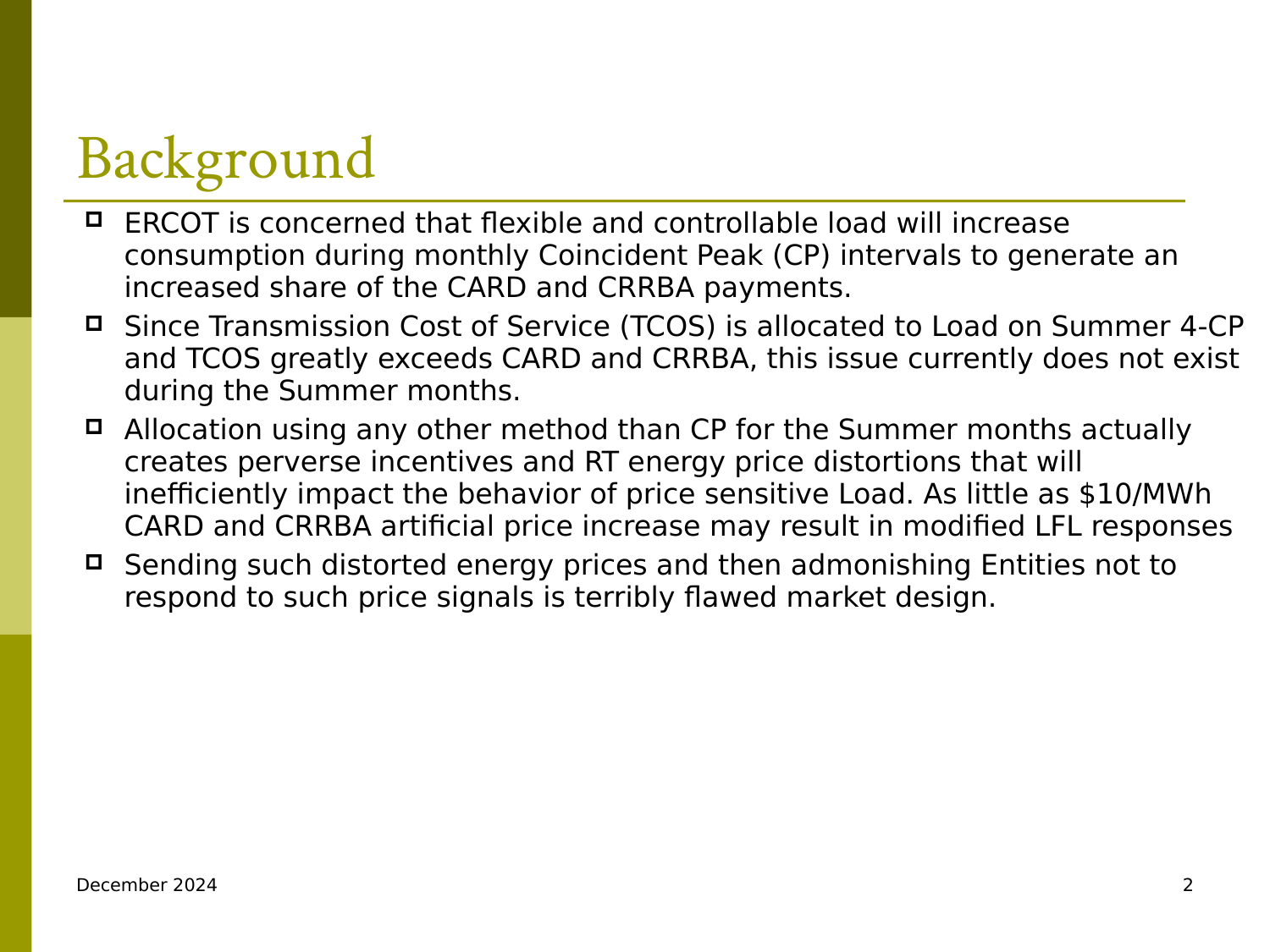

# Background
ERCOT is concerned that flexible and controllable load will increase consumption during monthly Coincident Peak (CP) intervals to generate an increased share of the CARD and CRRBA payments.
Since Transmission Cost of Service (TCOS) is allocated to Load on Summer 4-CP and TCOS greatly exceeds CARD and CRRBA, this issue currently does not exist during the Summer months.
Allocation using any other method than CP for the Summer months actually creates perverse incentives and RT energy price distortions that will inefficiently impact the behavior of price sensitive Load. As little as $10/MWh CARD and CRRBA artificial price increase may result in modified LFL responses
Sending such distorted energy prices and then admonishing Entities not to respond to such price signals is terribly flawed market design.
December 2024
2